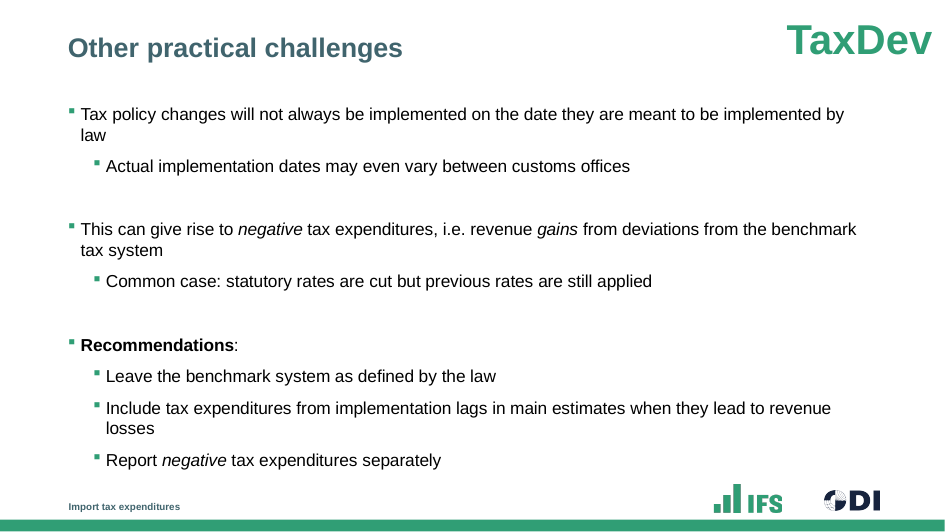

# Other practical challenges
Tax policy changes will not always be implemented on the date they are meant to be implemented by law
Actual implementation dates may even vary between customs offices

This can give rise to negative tax expenditures, i.e. revenue gains from deviations from the benchmark tax system
Common case: statutory rates are cut but previous rates are still applied

Recommendations:
Leave the benchmark system as defined by the law
Include tax expenditures from implementation lags in main estimates when they lead to revenue losses
Report negative tax expenditures separately
Import tax expenditures